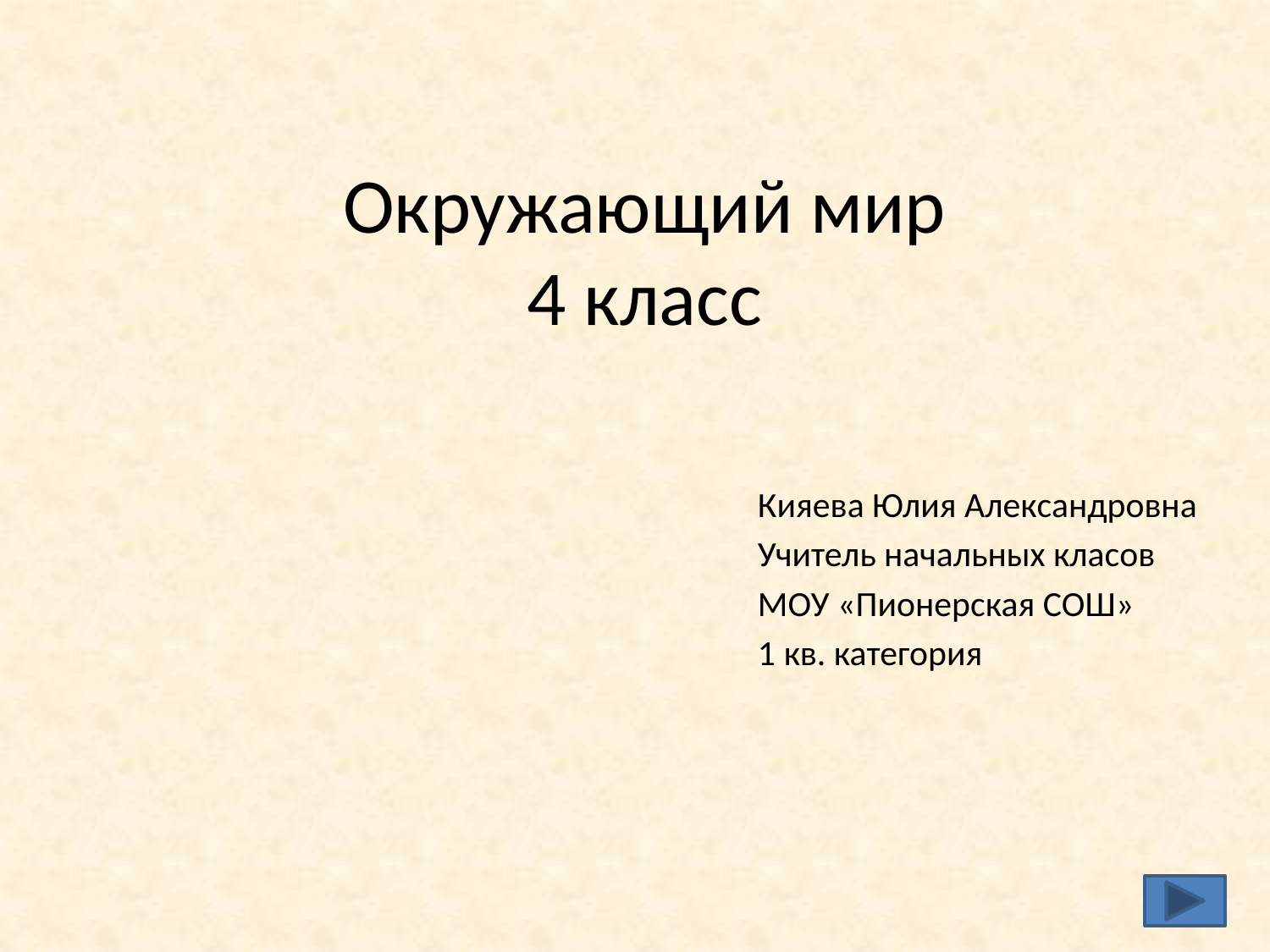

# Окружающий мир 4 класс
Кияева Юлия Александровна
Учитель начальных класов
МОУ «Пионерская СОШ»
1 кв. категория